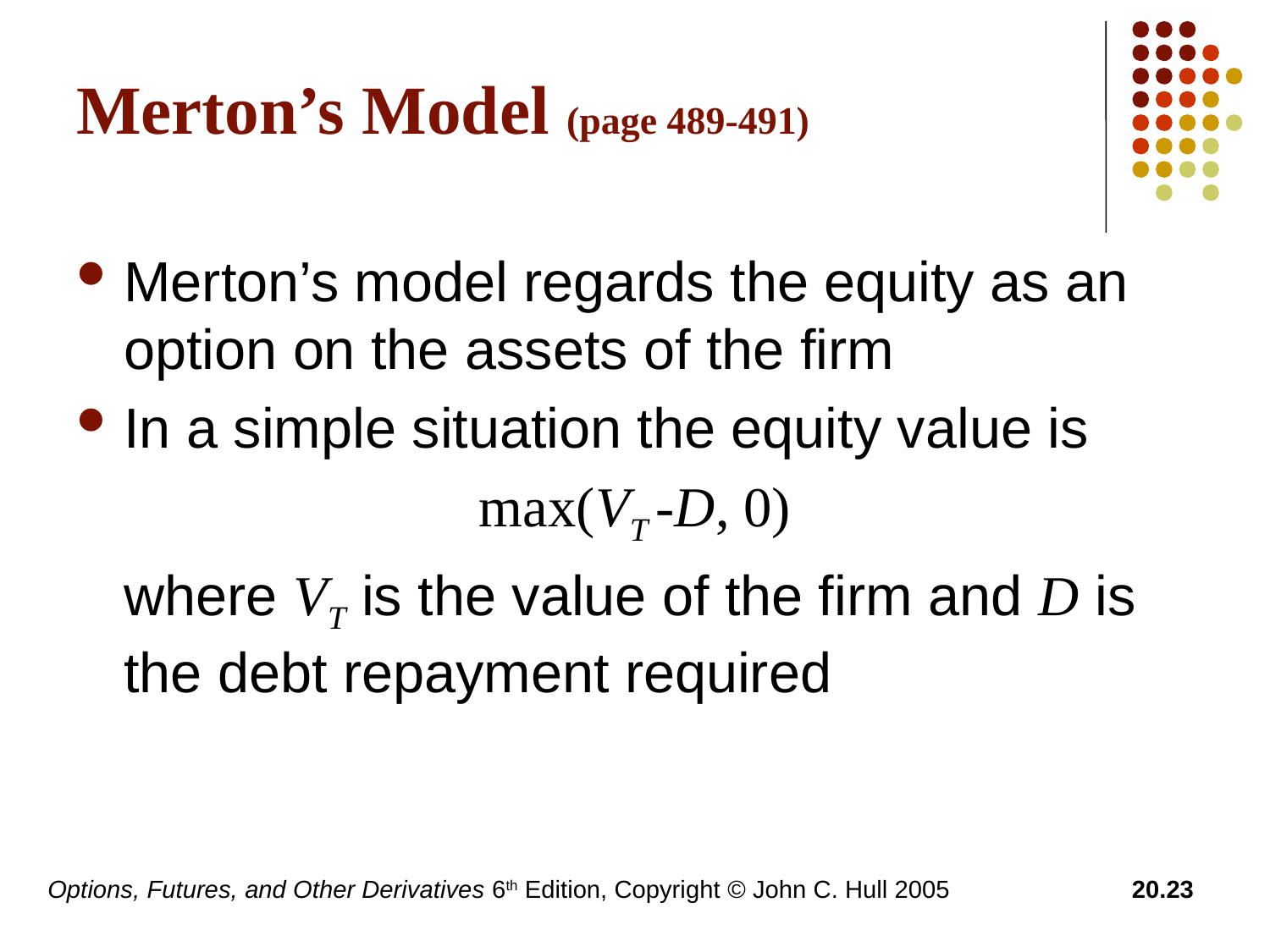

# Merton’s Model (page 489-491)
Merton’s model regards the equity as an option on the assets of the firm
In a simple situation the equity value is
max(VT -D, 0)
	where VT is the value of the firm and D is the debt repayment required
Options, Futures, and Other Derivatives 6th Edition, Copyright © John C. Hull 2005
20.23